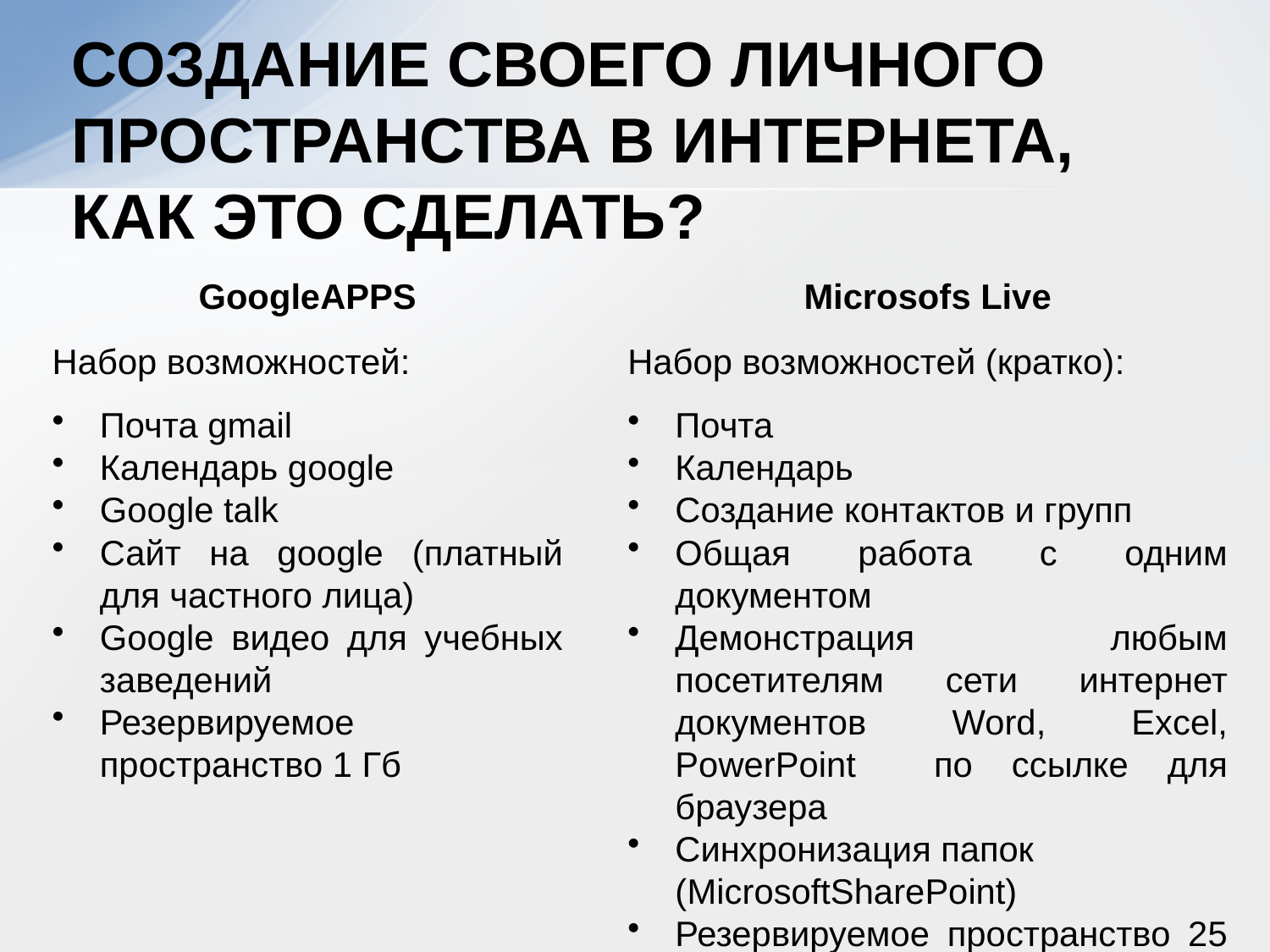

# СОЗДАНИЕ СВОЕГО ЛИЧНОГО ПРОСТРАНСТВА В ИНТЕРНЕТА, КАК ЭТО СДЕЛАТЬ?
GoogleAPPS

Набор возможностей:

Почта gmail
Календарь google
Google talk
Сайт на google (платный для частного лица)
Google видео для учебных заведений
Резервируемое пространство 1 Гб
Microsofs Live

Набор возможностей (кратко):

Почта
Календарь
Создание контактов и групп
Общая работа с одним документом
Демонстрация любым посетителям сети интернет документов Word, Excel, PowerPoint  по ссылке для браузера
Синхронизация папок (MicrosoftSharePoint)
Резервируемое пространство 25 Гб